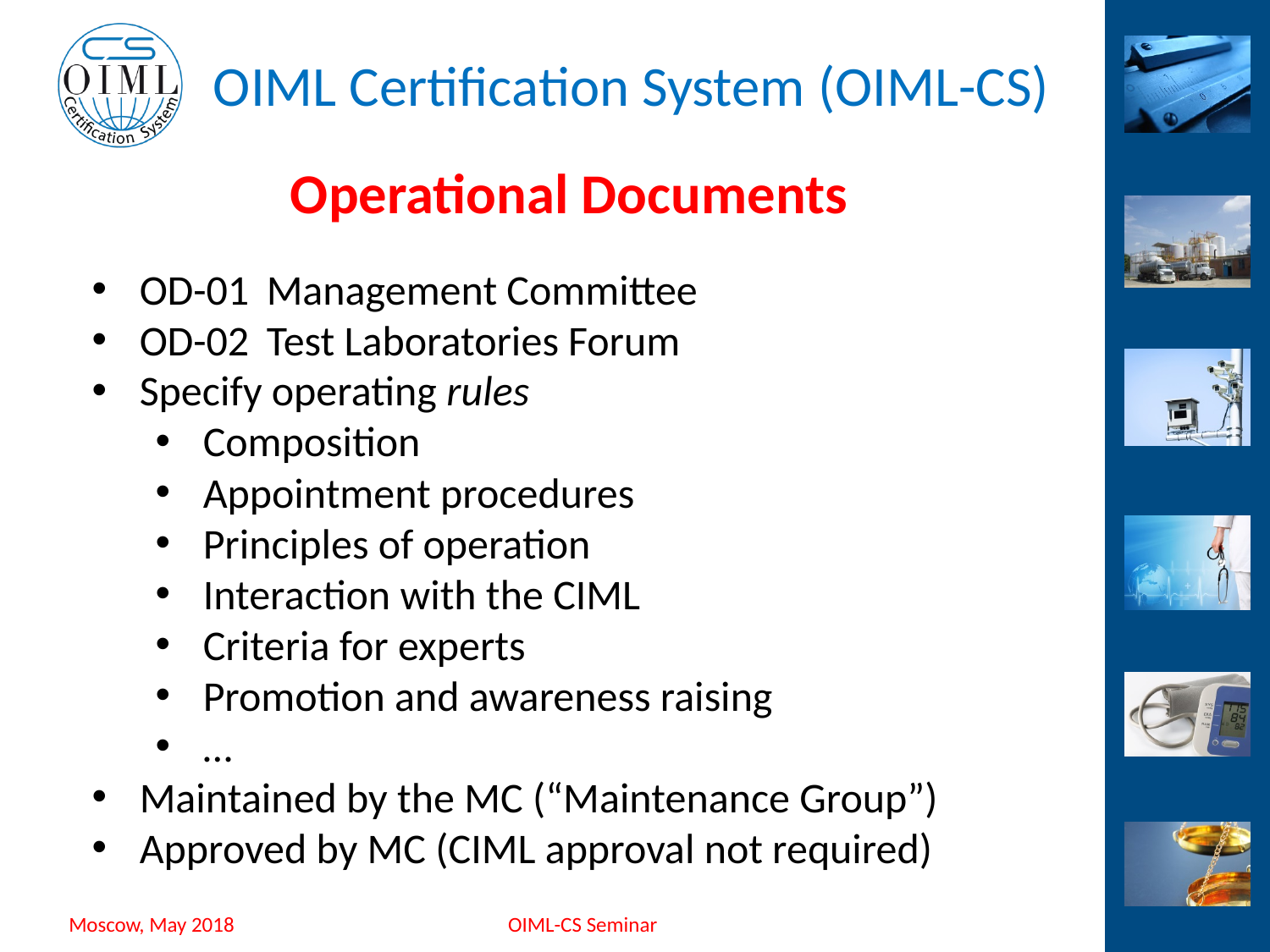

# Operational Documents

OD-01	Management Committee
OD-02	Test Laboratories Forum
Specify operating rules
Composition
Appointment procedures
Principles of operation
Interaction with the CIML
Criteria for experts
Promotion and awareness raising
…
Maintained by the MC (“Maintenance Group”)
Approved by MC (CIML approval not required)